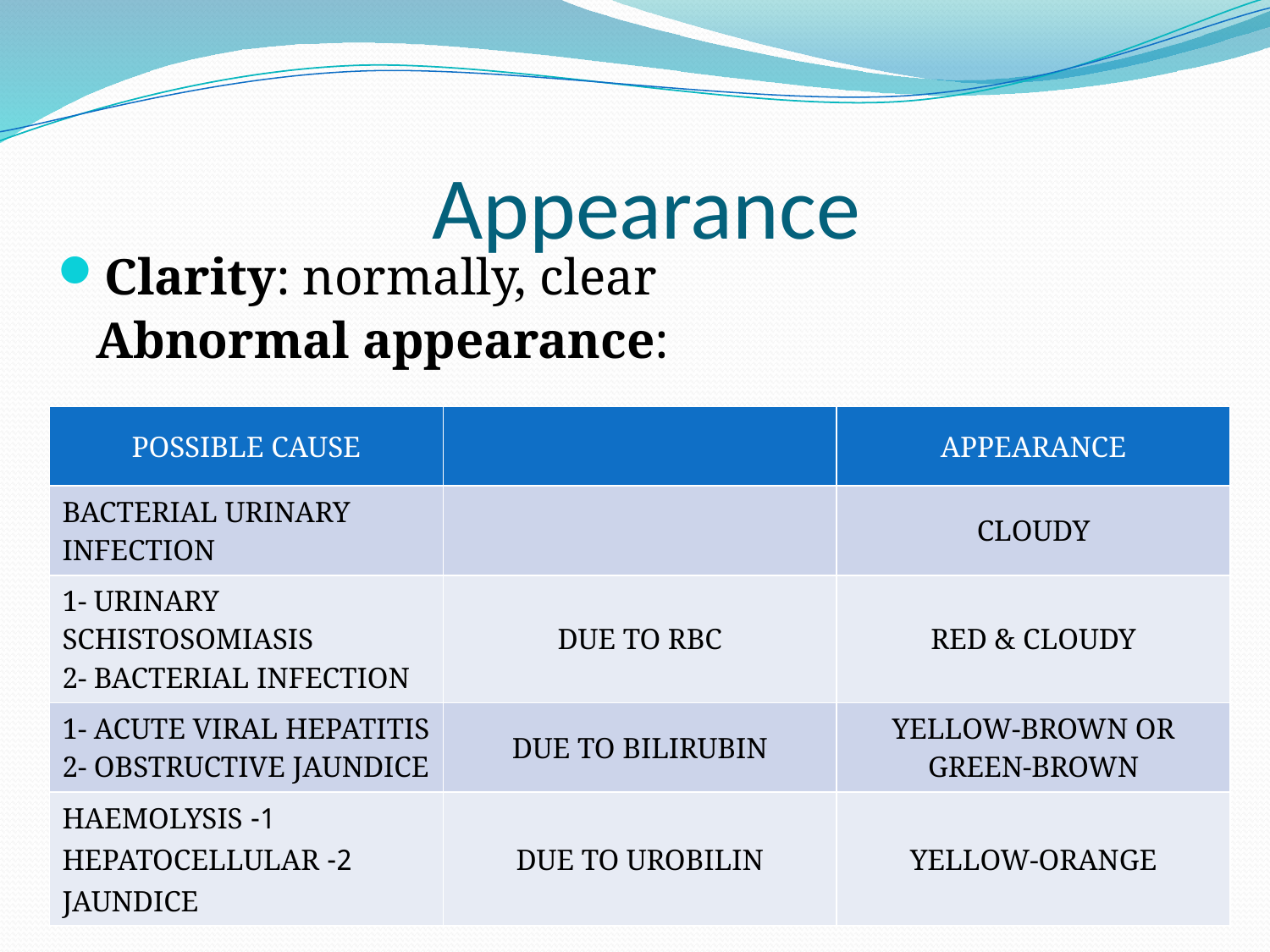

# Appearance
Clarity: normally, clear
   Abnormal appearance:

| POSSIBLE CAUSE |  | APPEARANCE |
| --- | --- | --- |
| BACTERIAL URINARY INFECTION |  | CLOUDY |
| 1- URINARY SCHISTOSOMIASIS 2- BACTERIAL INFECTION | DUE TO RBC | RED & CLOUDY |
| 1- ACUTE VIRAL HEPATITIS 2- OBSTRUCTIVE JAUNDICE | DUE TO BILIRUBIN | YELLOW-BROWN OR GREEN-BROWN |
| 1- HAEMOLYSIS 2- HEPATOCELLULAR JAUNDICE | DUE TO UROBILIN | YELLOW-ORANGE |